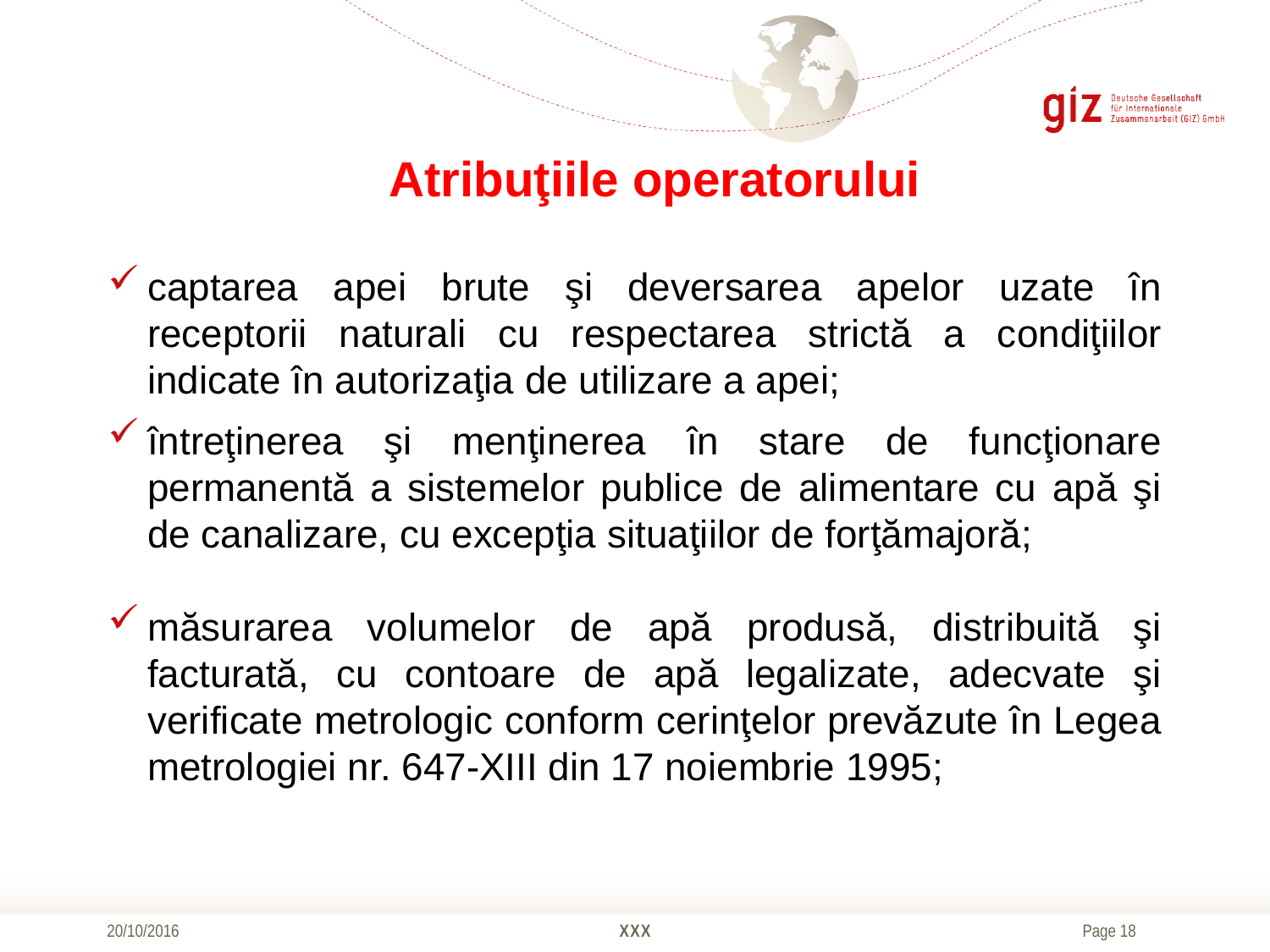

# Atribuţiile operatorului
captarea apei brute şi deversarea apelor uzate în receptorii naturali cu respectarea strictă a condiţiilor indicate în autorizaţia de utilizare a apei;
întreţinerea şi menţinerea în stare de funcţionare permanentă a sistemelor publice de alimentare cu apă şi de canalizare, cu excepţia situaţiilor de forţămajoră;

măsurarea volumelor de apă produsă, distribuită şi facturată, cu contoare de apă legalizate, adecvate şi verificate metrologic conform cerinţelor prevăzute în Legea metrologiei nr. 647-XIII din 17 noiembrie 1995;

20/10/2016
XXX